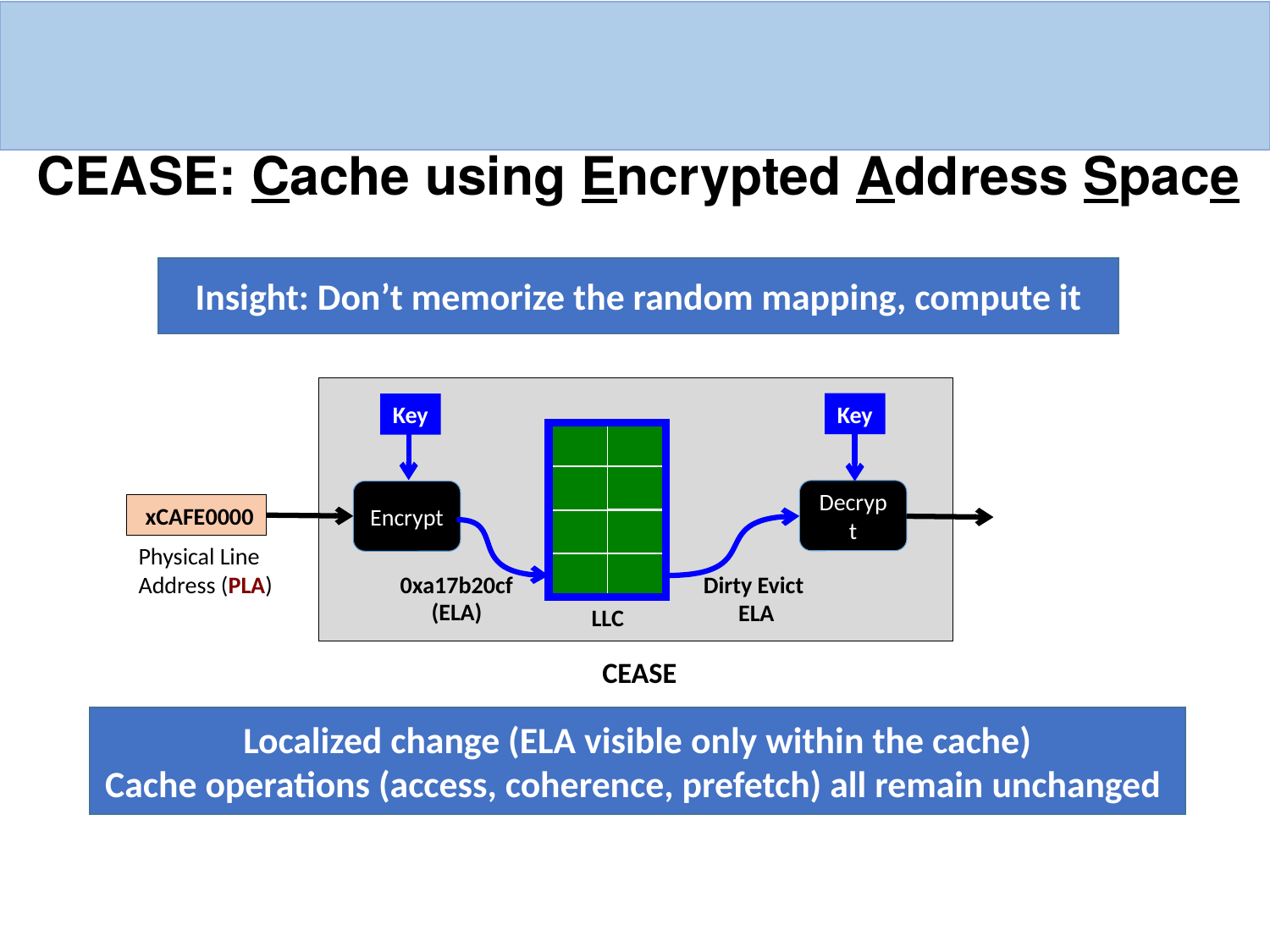

# CEASE: Cache using Encrypted Address Space
Insight: Don’t memorize the random mapping, compute it

Key
Decrypt
Key

Encrypt
xCAFE0000
Dirty Evict
ELA
Physical Line
Address (PLA)
0xa17b20cf
(ELA)
LLC
CEASE
Localized change (ELA visible only within the cache)
Cache operations (access, coherence, prefetch) all remain unchanged